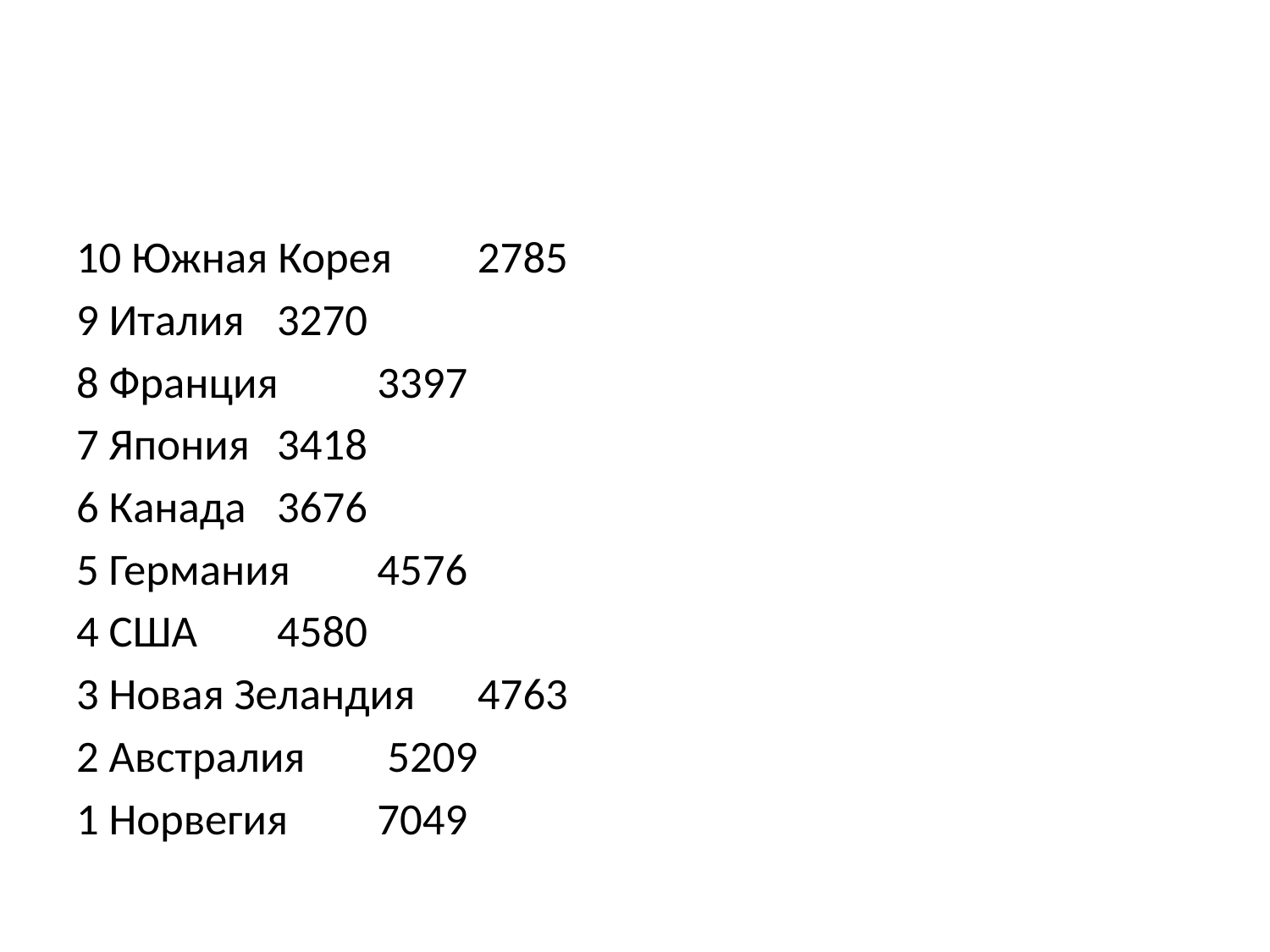

#
10 Южная Корея 		2785
9 Италия 			3270
8 Франция 			3397
7 Япония 			3418
6 Канада 			3676
5 Германия 			4576
4 США 			4580
3 Новая Зеландия 		4763
2 Австралия			 5209
1 Норвегия 			7049